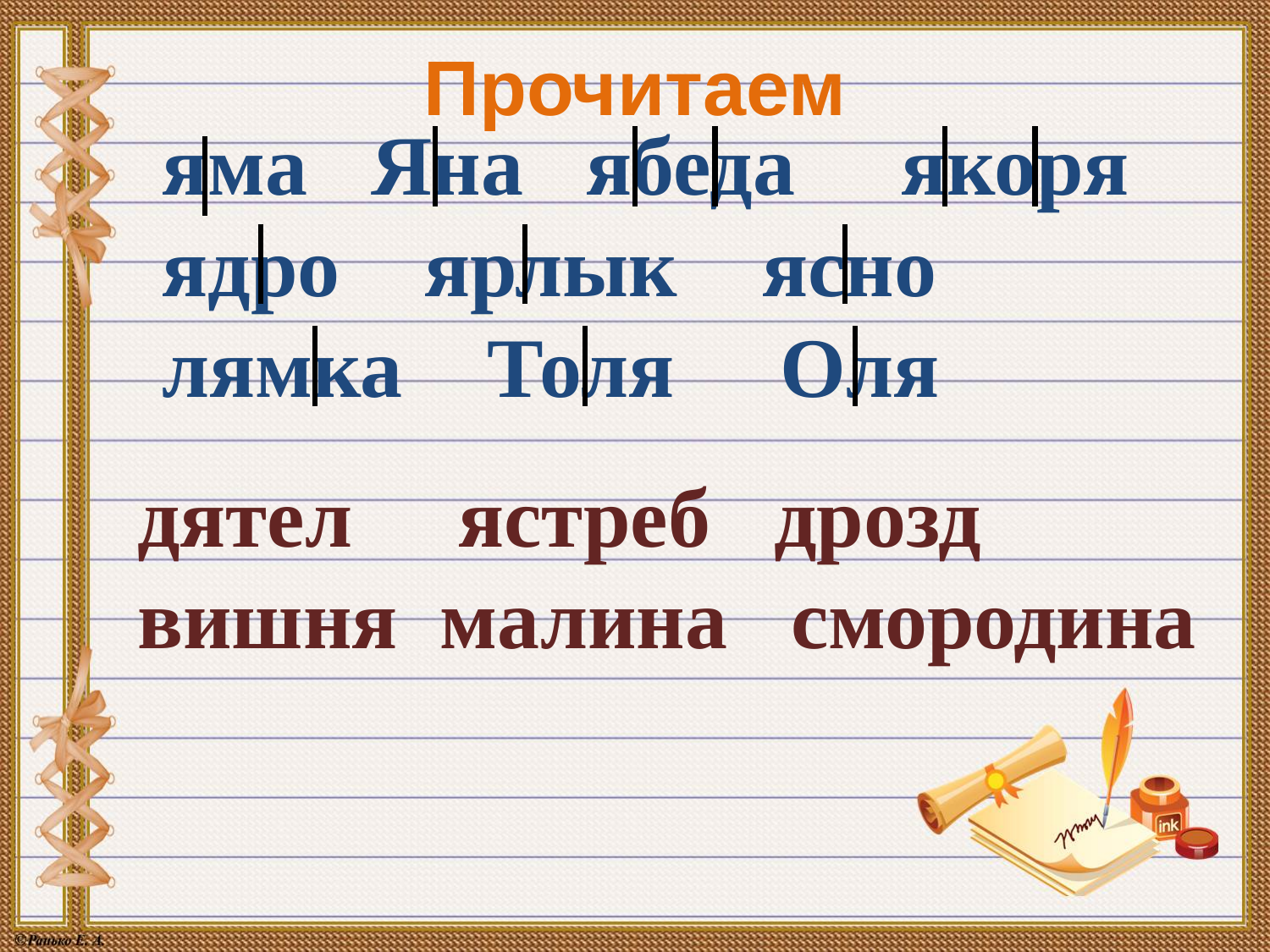

Прочитаем
яма   Яна   ябеда     якоря
ядро    ярлык    ясно  лямка    Толя     Оля
дятел     ястреб   дрозд
вишня  малина   смородина